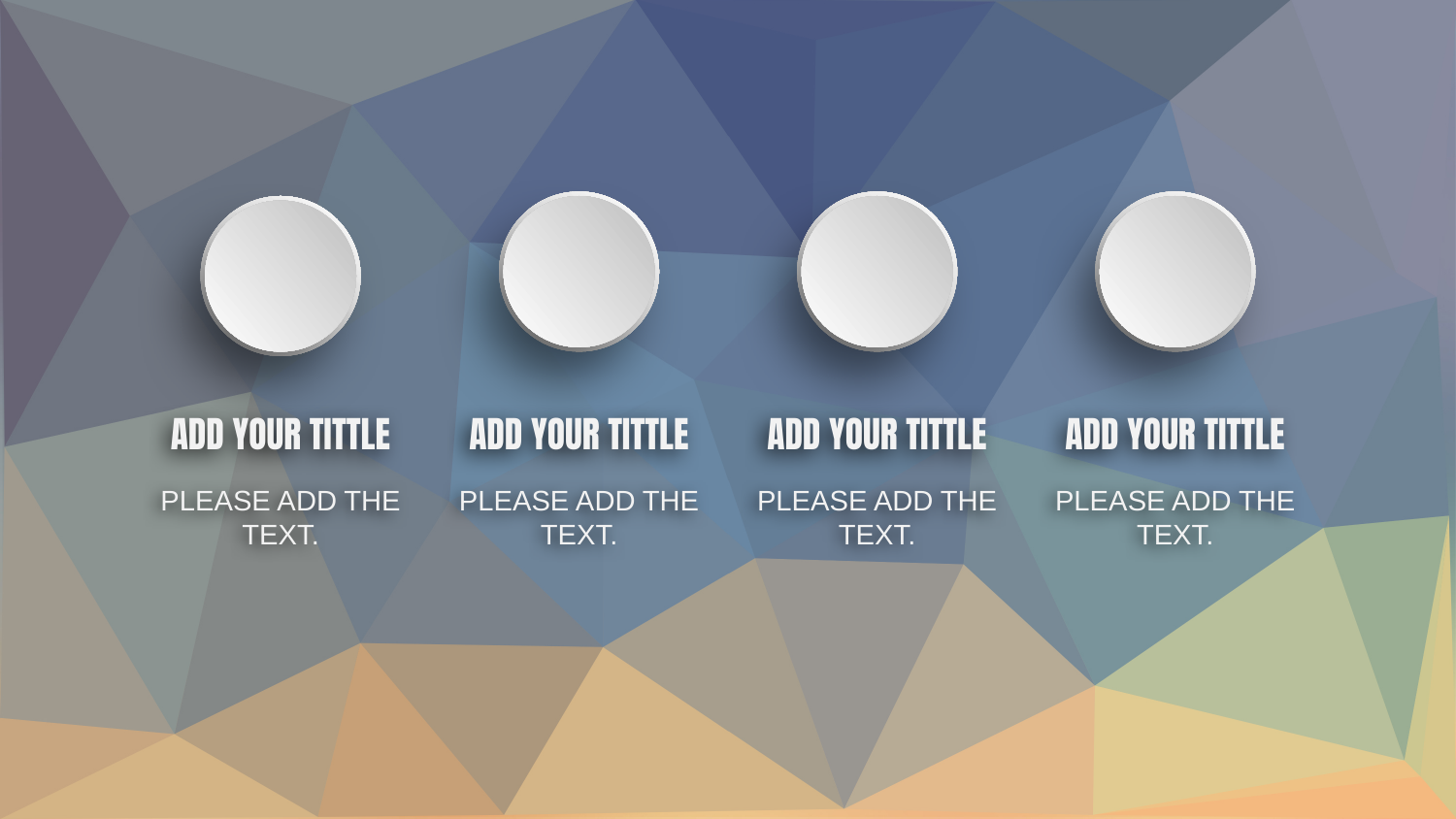

ADD YOUR TITTLE
ADD YOUR TITTLE
ADD YOUR TITTLE
ADD YOUR TITTLE
PLEASE ADD THE TEXT.
PLEASE ADD THE TEXT.
PLEASE ADD THE TEXT.
PLEASE ADD THE TEXT.